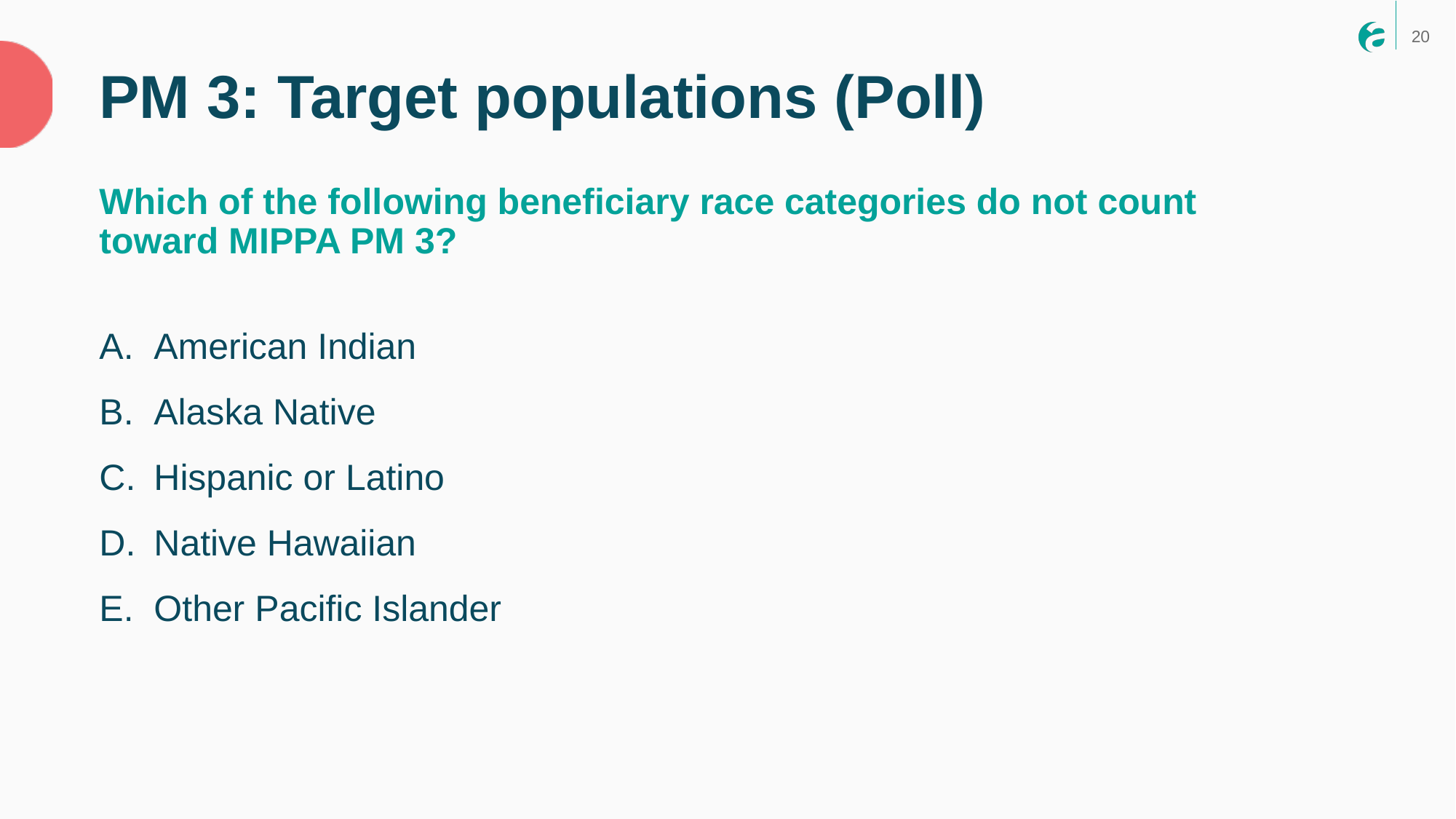

20
PM 3: Target populations (Poll)
Which of the following beneficiary race categories do not count toward MIPPA PM 3?

American Indian
Alaska Native
Hispanic or Latino
Native Hawaiian
Other Pacific Islander